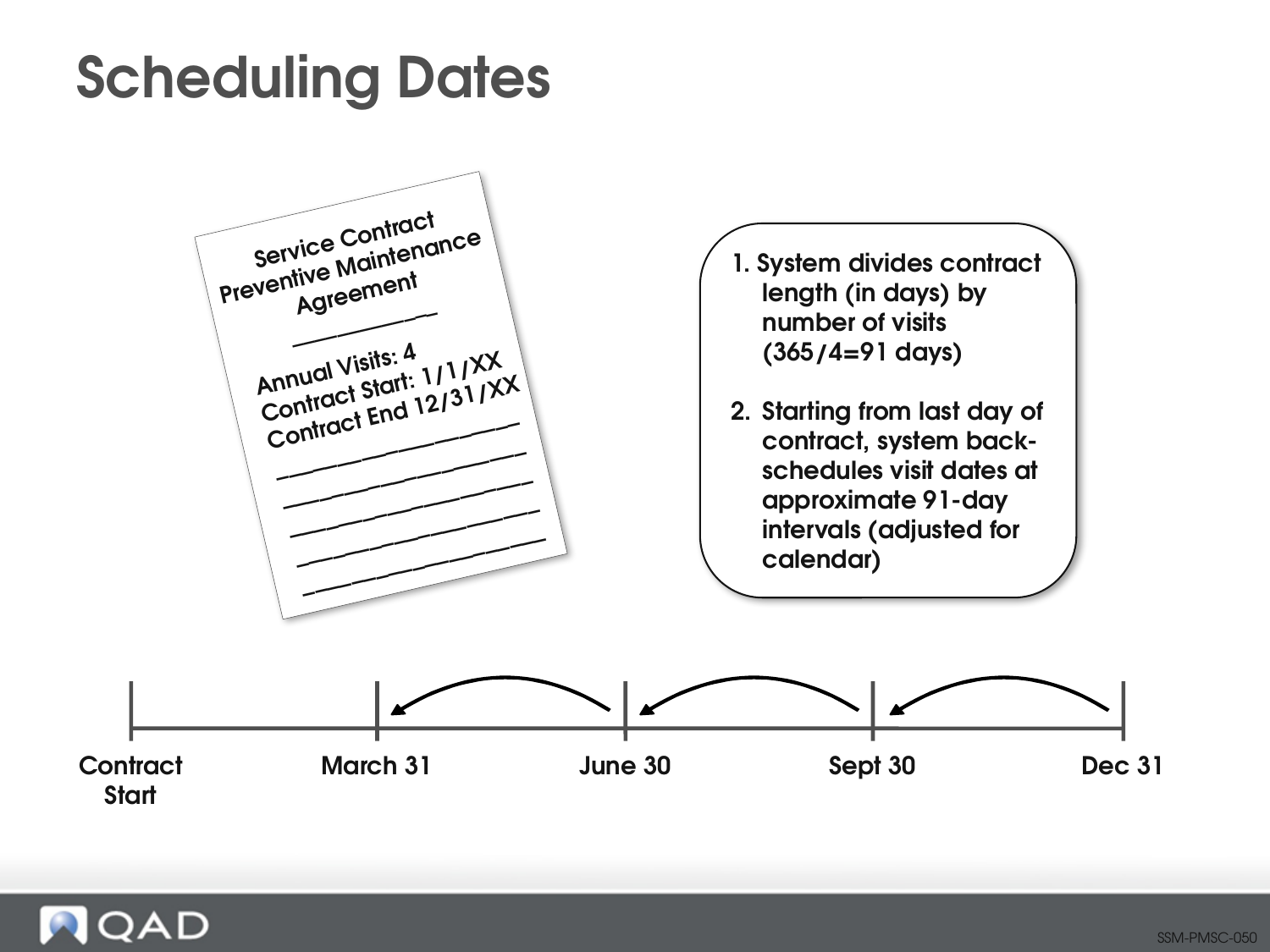

# Scheduling Dates

Service Contract
Preventive Maintenance
Agreement
_____________
Annual Visits: 4
Contract Start: 1/1/XX
Contract End 12/31/XX
____________________
____________________
____________________
____________________
____________________
1. System divides contract length (in days) by number of visits (365/4=91 days)

2.	Starting from last day of contract, system back-schedules visit dates at approximate 91-day intervals (adjusted for calendar)

Contract
Start

March 31

June 30

Sept 30

Dec 31

SSM-PMSC-050